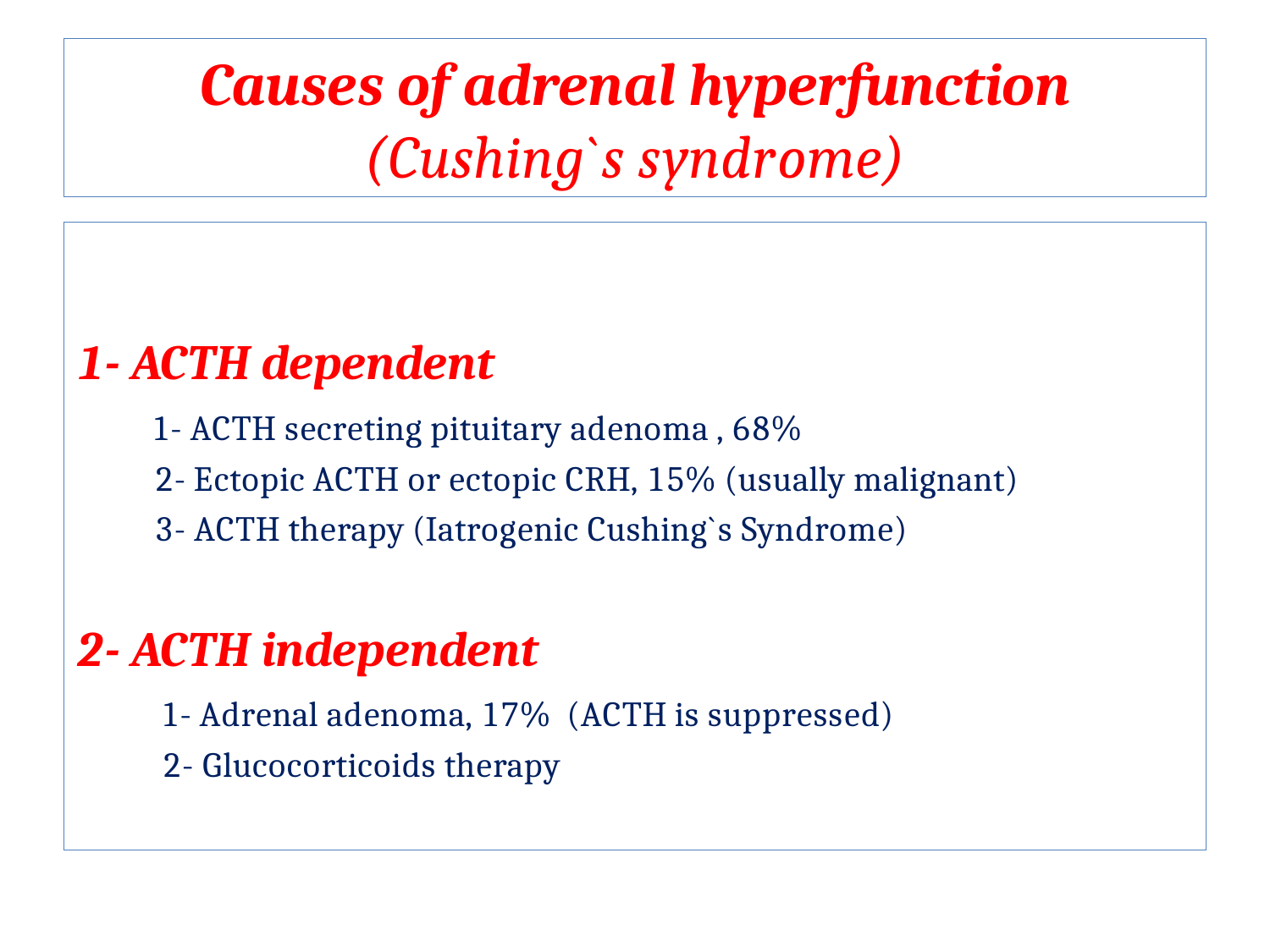

# Causes of adrenal hyperfunction (Cushing`s syndrome)

1- ACTH dependent
        1- ACTH secreting pituitary adenoma , 68%
          2- Ectopic ACTH or ectopic CRH, 15% (usually malignant)
          3- ACTH therapy (Iatrogenic Cushing`s Syndrome)

2- ACTH independent
         1- Adrenal adenoma, 17%  (ACTH is suppressed)
           2- Glucocorticoids therapy